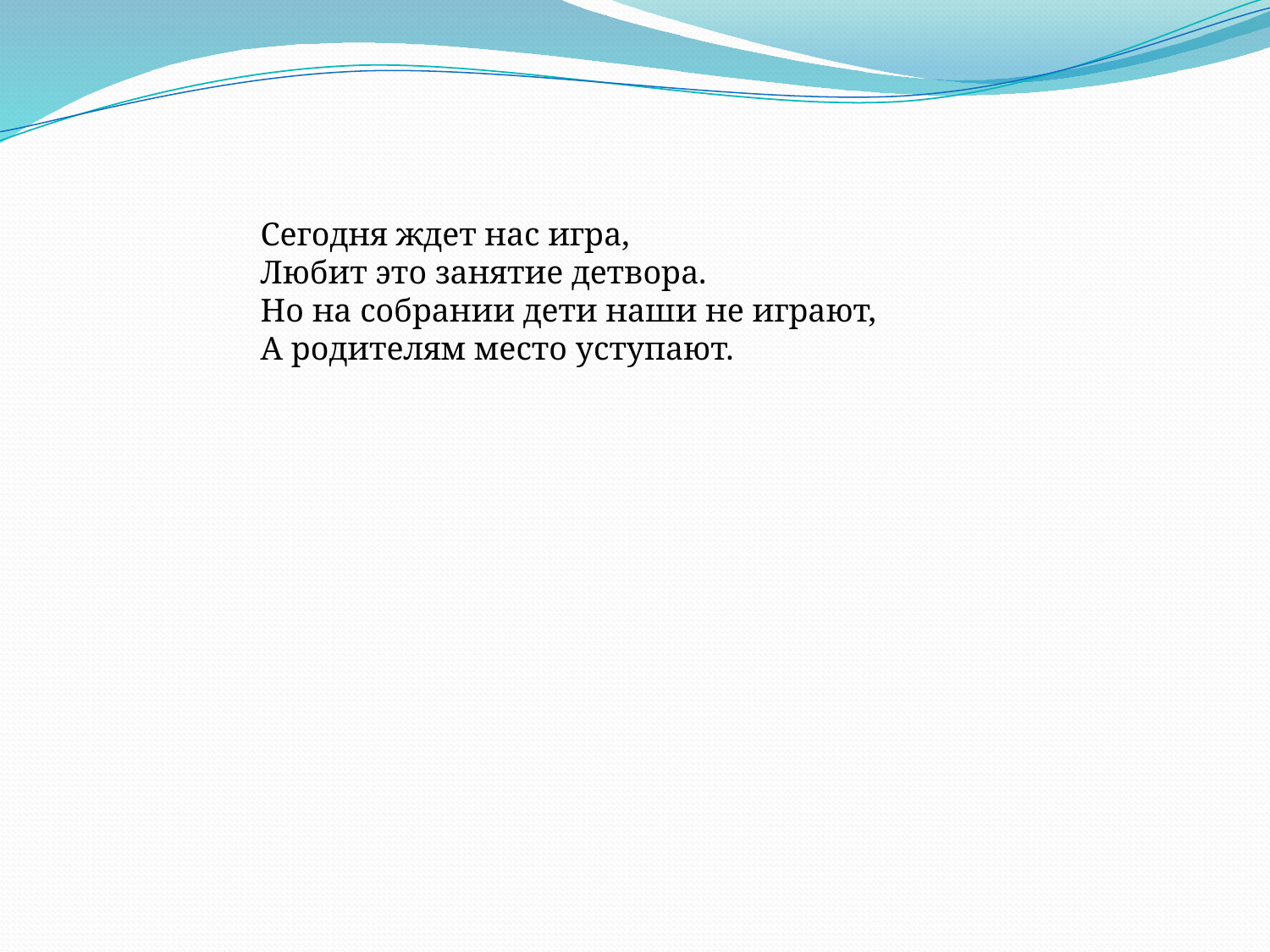

Сегодня ждет нас игра,
Любит это занятие детвора.
Но на собрании дети наши не играют,
А родителям место уступают.